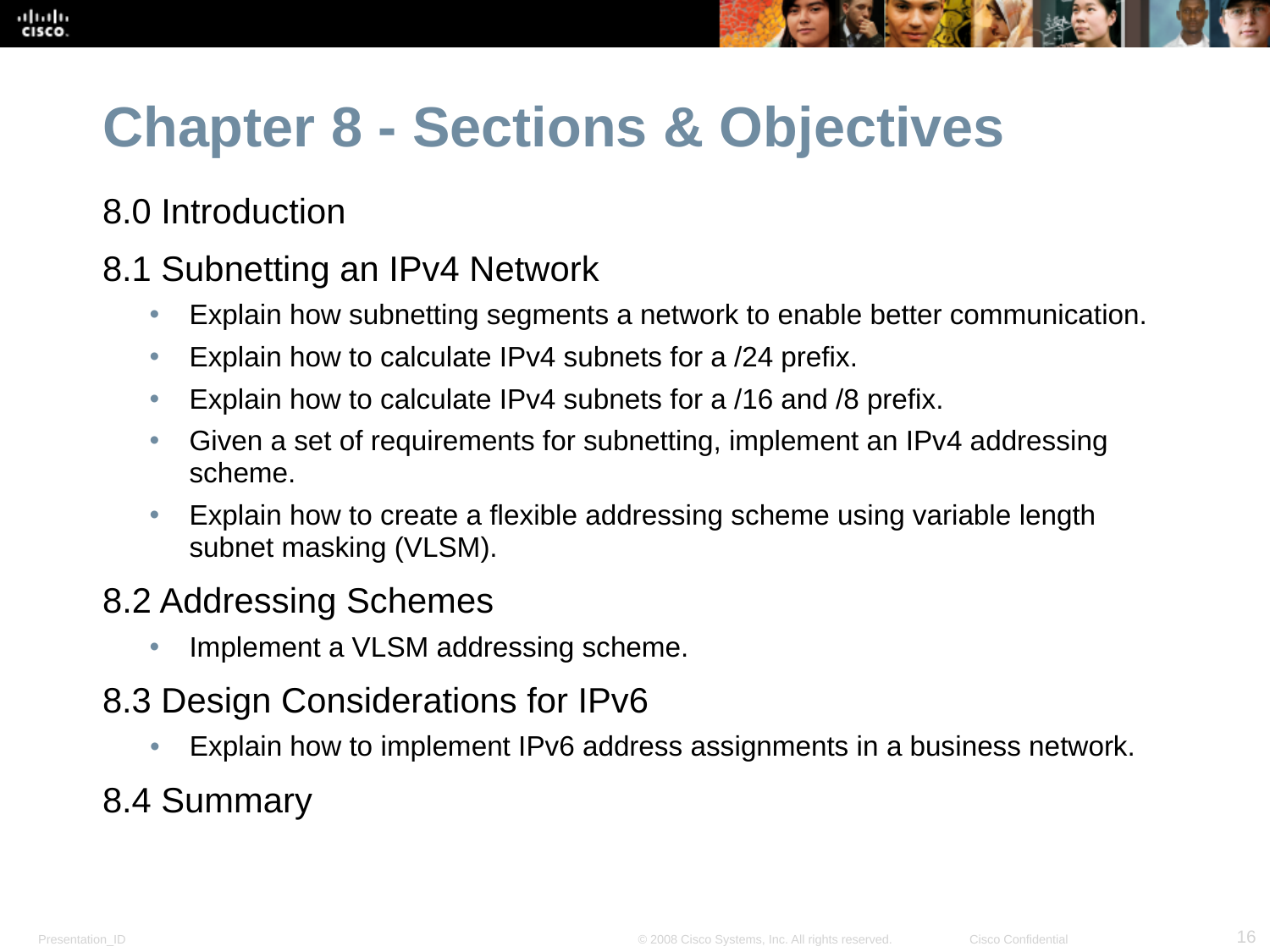

Chapter 8 - Sections & Objectives
8.0 Introduction
8.1 Subnetting an IPv4 Network
Explain how subnetting segments a network to enable better communication.
Explain how to calculate IPv4 subnets for a /24 prefix.
Explain how to calculate IPv4 subnets for a /16 and /8 prefix.
Given a set of requirements for subnetting, implement an IPv4 addressing scheme.
Explain how to create a flexible addressing scheme using variable length subnet masking (VLSM).
8.2 Addressing Schemes
Implement a VLSM addressing scheme.
8.3 Design Considerations for IPv6
Explain how to implement IPv6 address assignments in a business network.
8.4 Summary